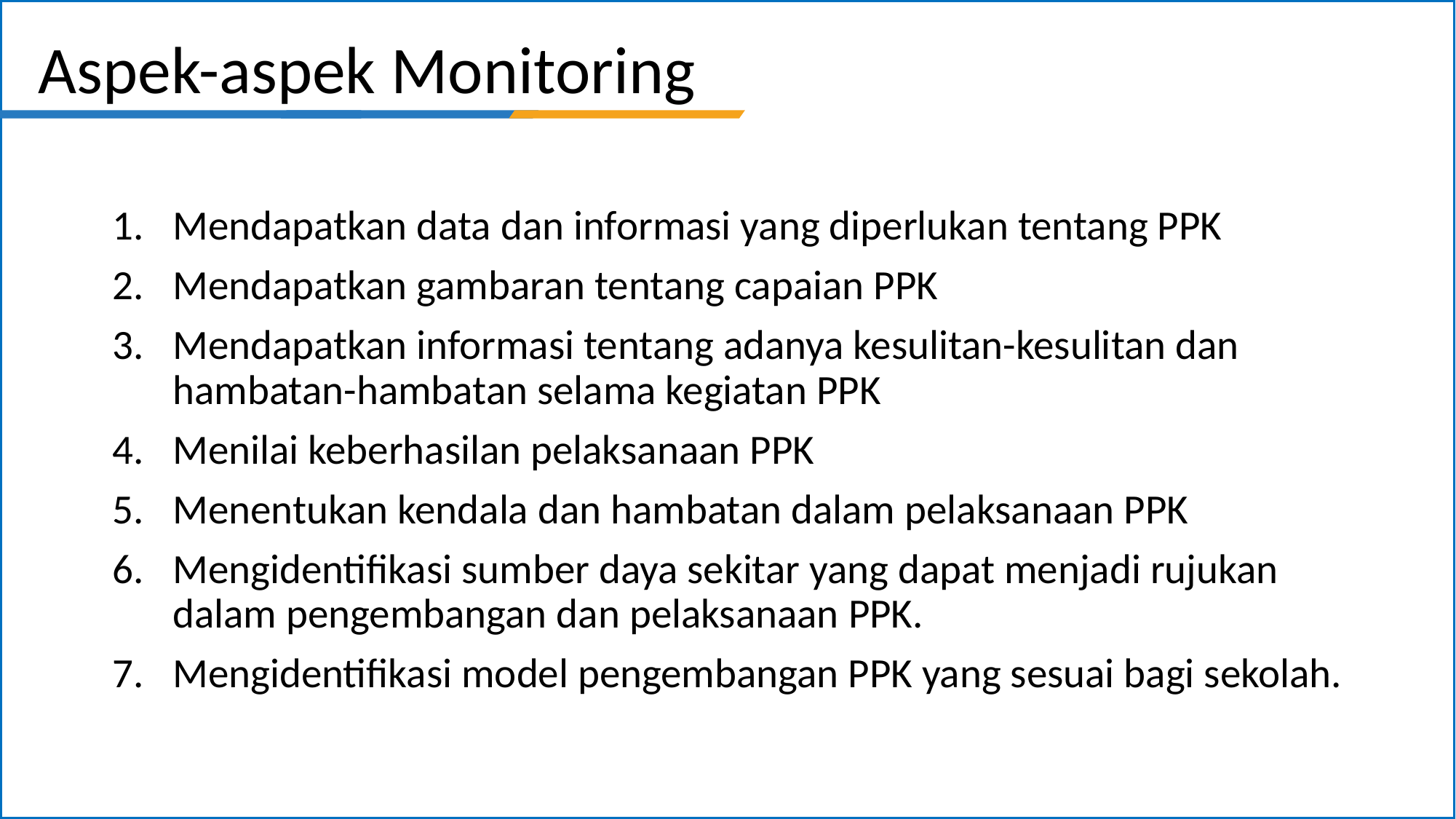

# Aspek-aspek Monitoring

Mendapatkan data dan informasi yang diperlukan tentang PPK
Mendapatkan gambaran tentang capaian PPK
Mendapatkan informasi tentang adanya kesulitan-kesulitan dan hambatan-hambatan selama kegiatan PPK
Menilai keberhasilan pelaksanaan PPK
Menentukan kendala dan hambatan dalam pelaksanaan PPK
Mengidentifikasi sumber daya sekitar yang dapat menjadi rujukan dalam pengembangan dan pelaksanaan PPK.
Mengidentifikasi model pengembangan PPK yang sesuai bagi sekolah.